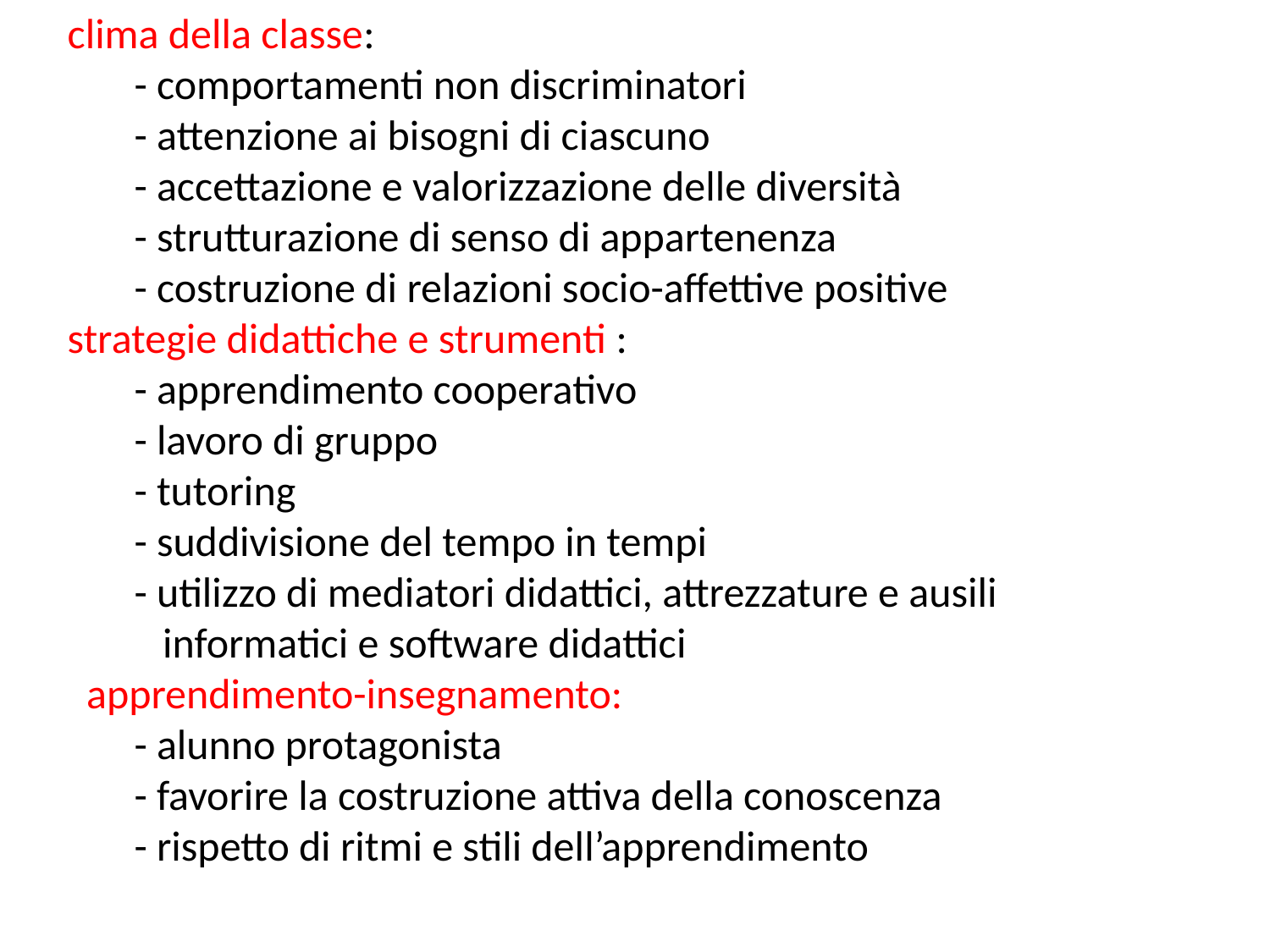

clima della classe:
       - comportamenti non discriminatori
       - attenzione ai bisogni di ciascuno
       - accettazione e valorizzazione delle diversità
       - strutturazione di senso di appartenenza
       - costruzione di relazioni socio-affettive positive
strategie didattiche e strumenti :
       - apprendimento cooperativo
       - lavoro di gruppo
       - tutoring
       - suddivisione del tempo in tempi
       - utilizzo di mediatori didattici, attrezzature e ausili
          informatici e software didattici
  apprendimento-insegnamento:
       - alunno protagonista
       - favorire la costruzione attiva della conoscenza
       - rispetto di ritmi e stili dell’apprendimento